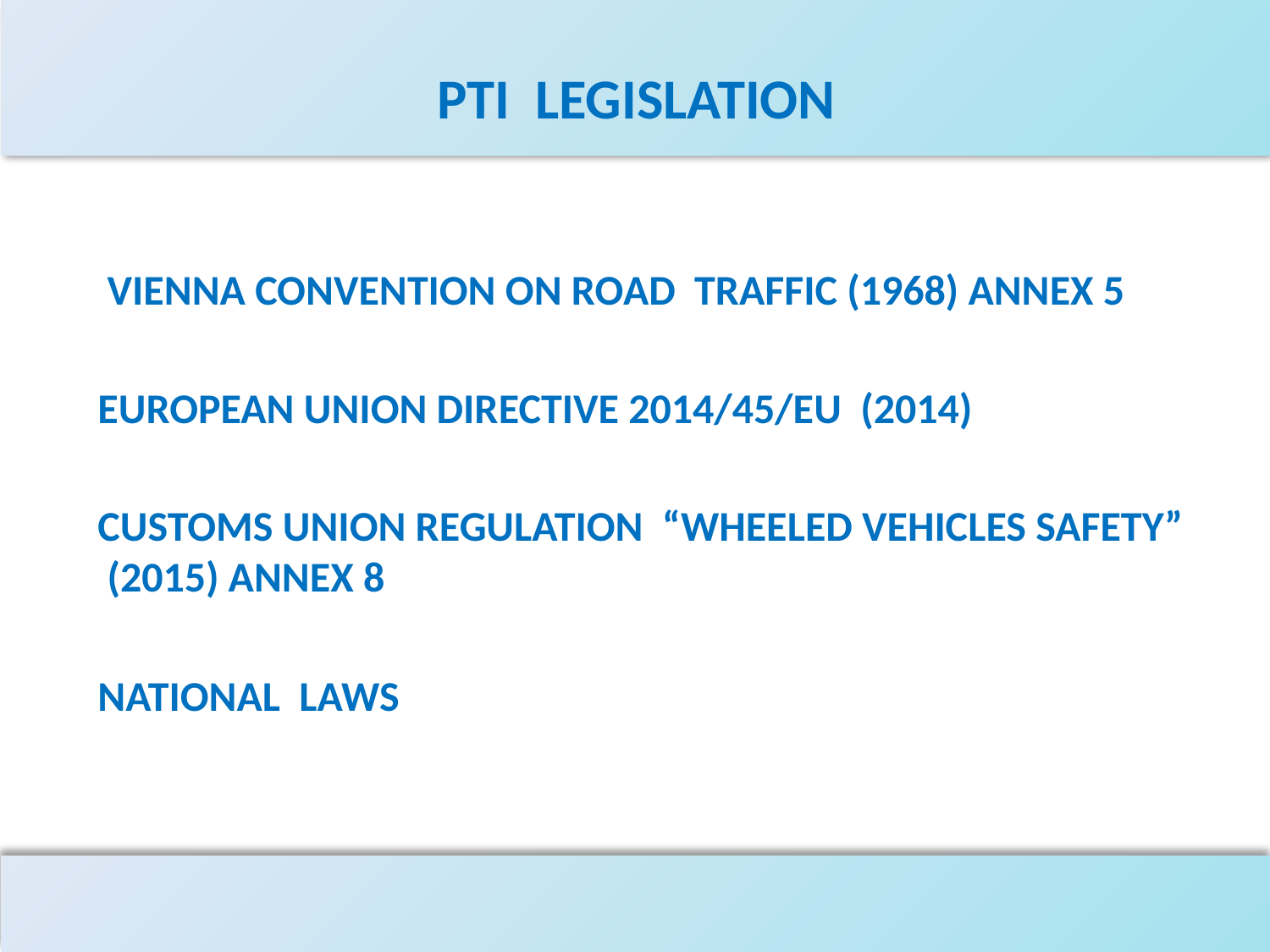

# PTI  LEGISLATION
 Vienna Convention on Road  Traffic (1968) Annex 5

European Union Directive 2014/45/EU  (2014)

Customs Union Regulation  “Wheeled Vehicles Safety”  (2015) Annex 8

National  Laws

3